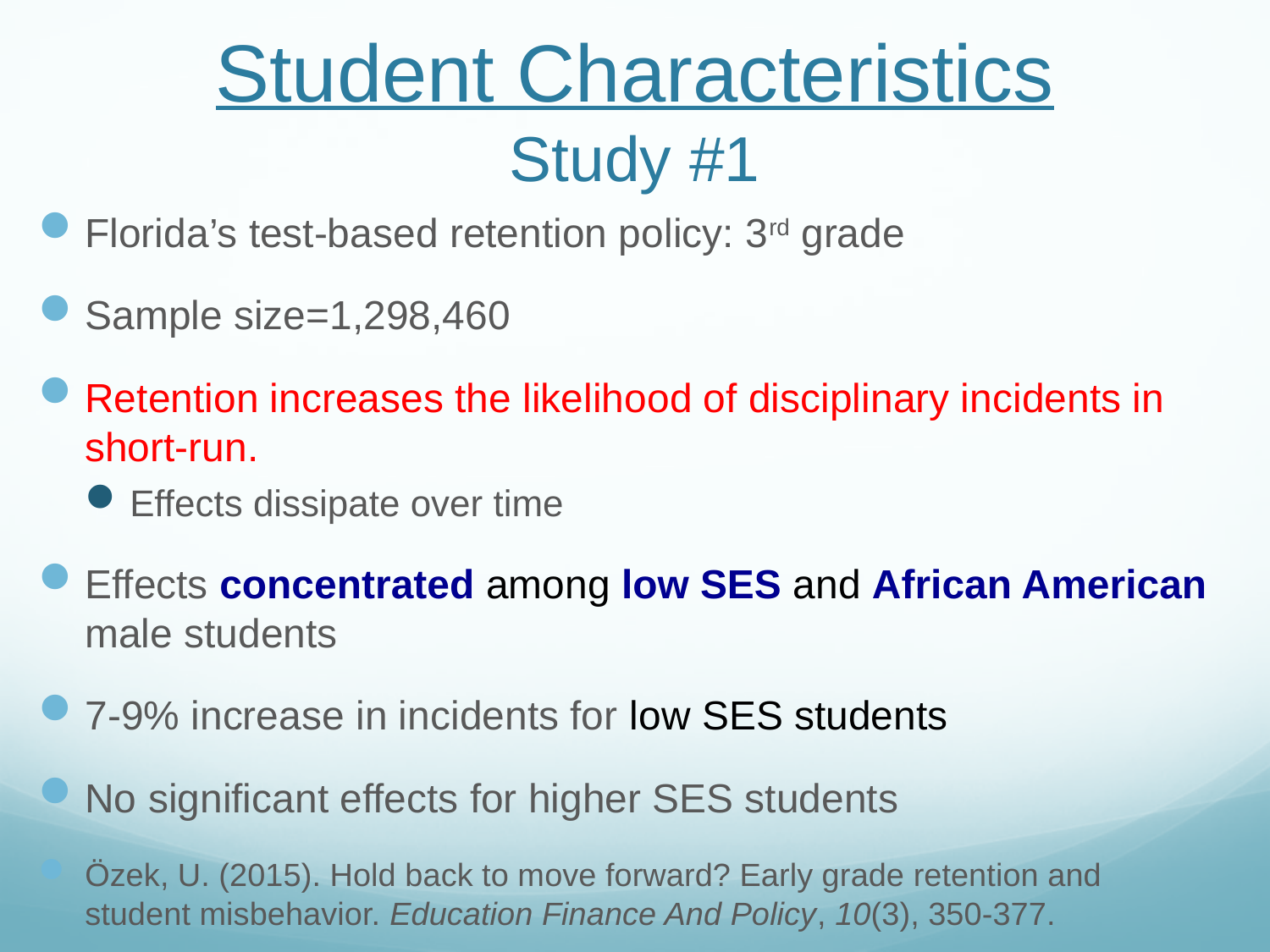

# Student Characteristics Study #1
Florida’s test-based retention policy: 3rd grade
Sample size=1,298,460
Retention increases the likelihood of disciplinary incidents in short-run.
Effects dissipate over time
Effects concentrated among low SES and African American male students
7-9% increase in incidents for low SES students
No significant effects for higher SES students
Özek, U. (2015). Hold back to move forward? Early grade retention and student misbehavior. Education Finance And Policy, 10(3), 350-377.